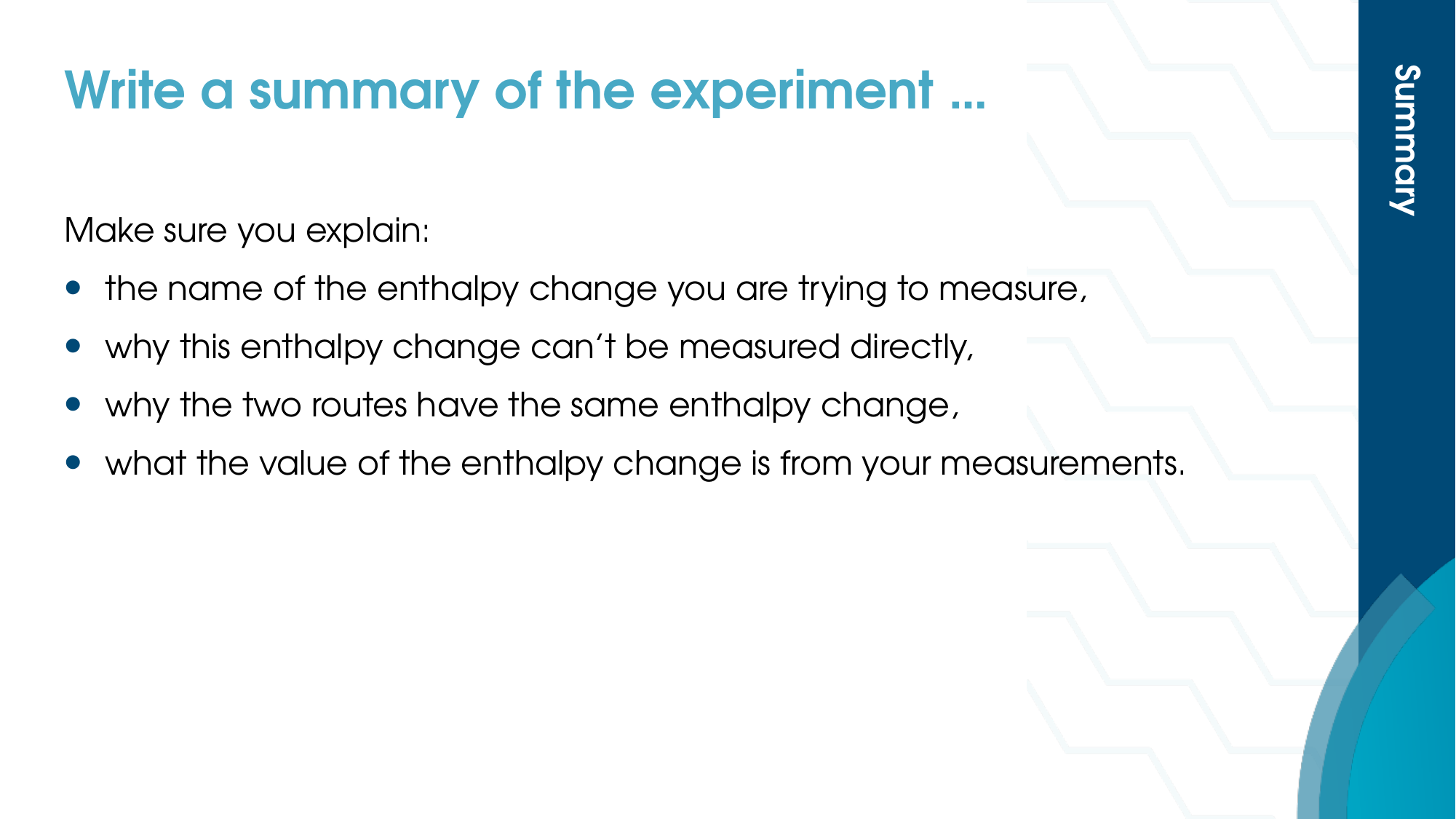

# Write a summary of the experiment …
Summary

Make sure you explain:
the name of the enthalpy change you are trying to measure,
why this enthalpy change can’t be measured directly,
why the two routes have the same enthalpy change,
what the value of the enthalpy change is from your measurements.